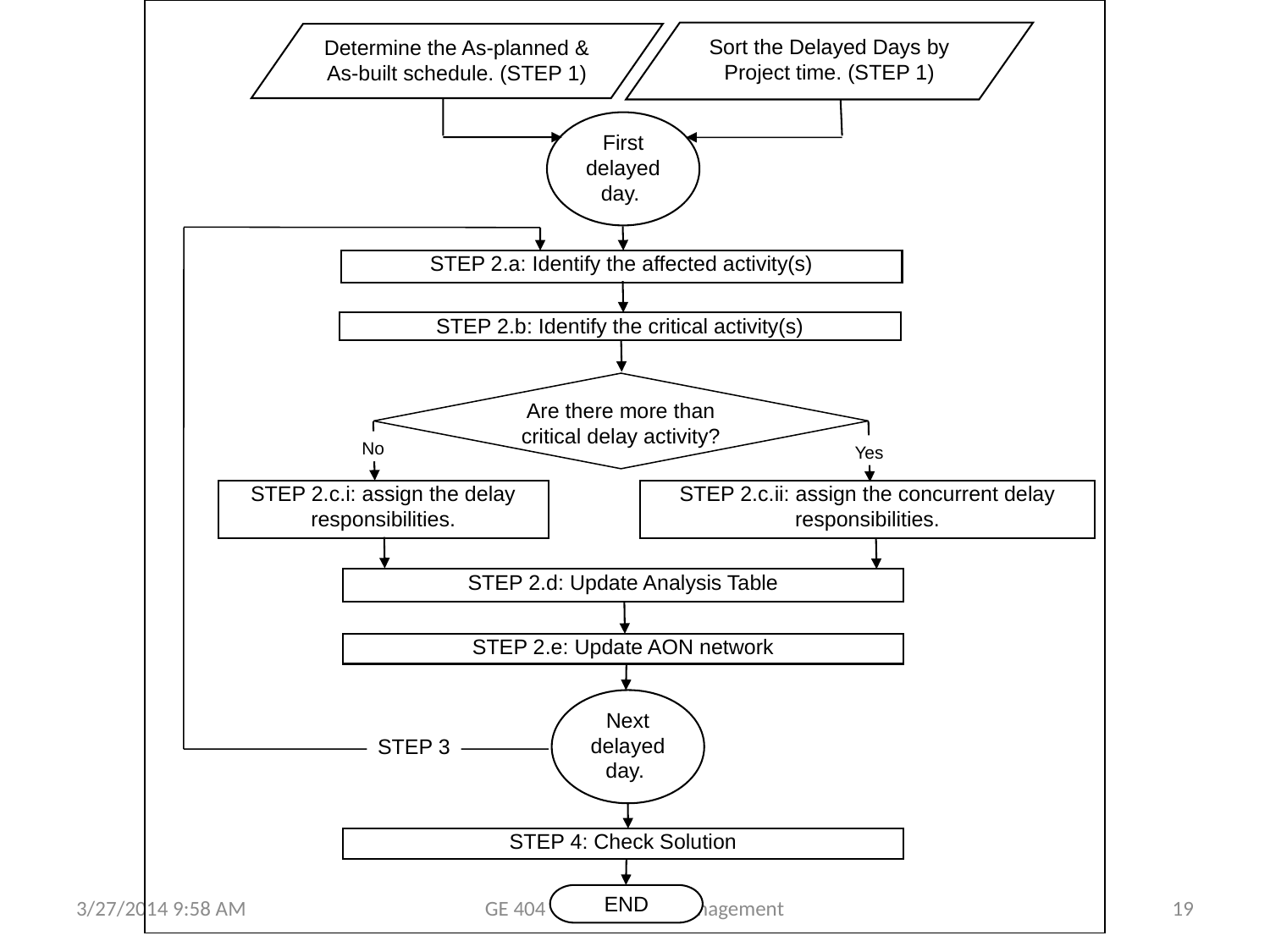

Sort the Delayed Days by Project time. (STEP 1)
Determine the As-planned & As-built schedule. (STEP 1)

First delayed day.

STEP 2.a: Identify the affected activity(s)

STEP 2.b: Identify the critical activity(s)

Are there more than critical delay activity?

No
Yes
STEP 2.c.i: assign the delay responsibilities.
STEP 2.c.ii: assign the concurrent delay responsibilities.

STEP 2.d: Update Analysis Table

STEP 2.e: Update AON network

Next delayed day.
STEP 3

STEP 4: Check Solution

END

3/27/2014 9:58 AM
GE 404 - Engineering Management
19